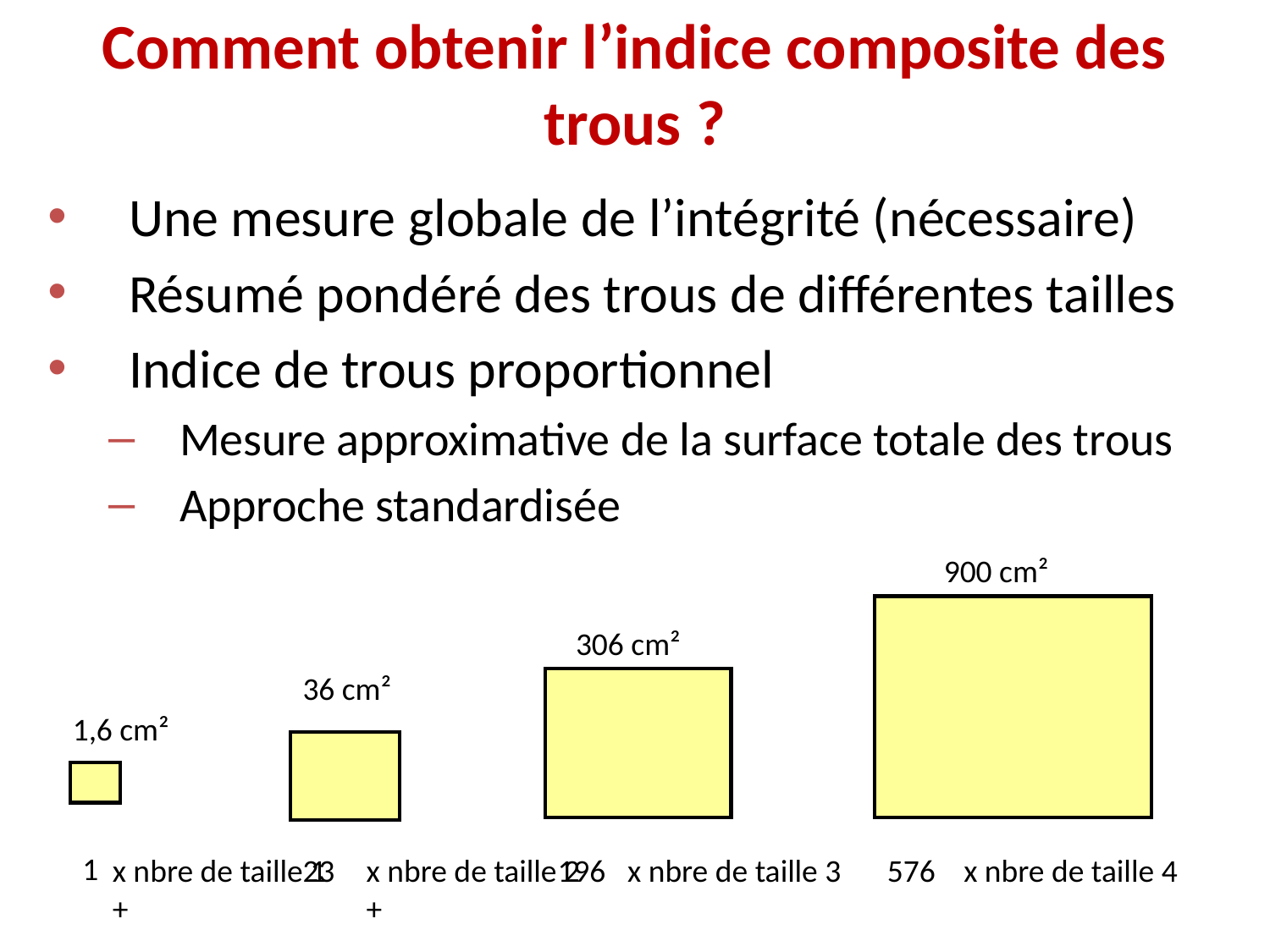

Comment obtenir l’indice composite des trous ?
Une mesure globale de l’intégrité (nécessaire)
Résumé pondéré des trous de différentes tailles
Indice de trous proportionnel
Mesure approximative de la surface totale des trous
Approche standardisée
900 cm²

306 cm²
36 cm²

1,6 cm²

1
x nbre de taille 1   +
x nbre de taille 2   +
x nbre de taille 3
x nbre de taille 4
23
196
576